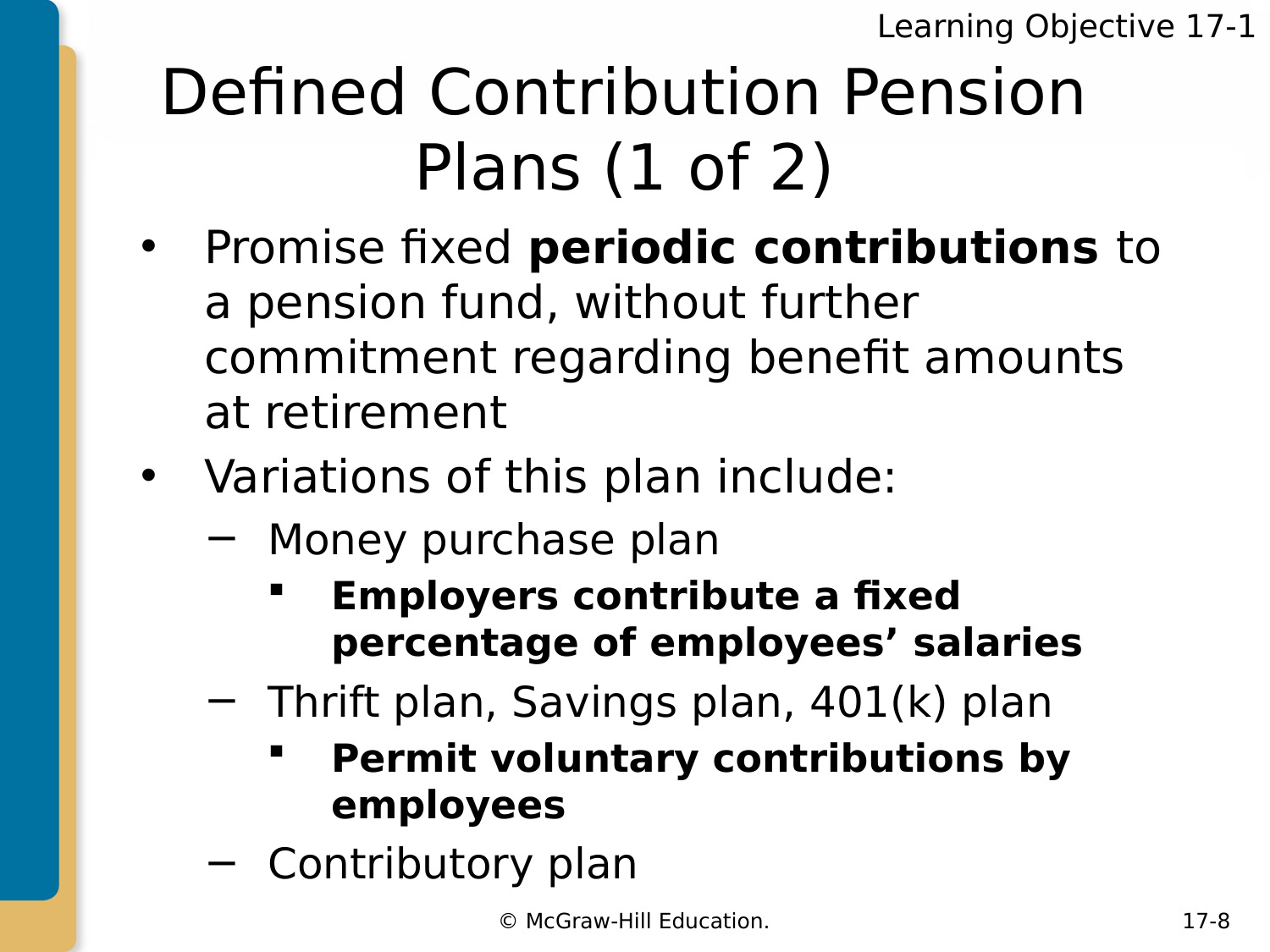

Learning Objective 17-1
# Defined Contribution Pension Plans (1 of 2)
Promise fixed periodic contributions to a pension fund, without further commitment regarding benefit amounts at retirement
Variations of this plan include:
Money purchase plan
Employers contribute a fixed percentage of employees’ salaries
Thrift plan, Savings plan, 401(k) plan
Permit voluntary contributions by employees
Contributory plan